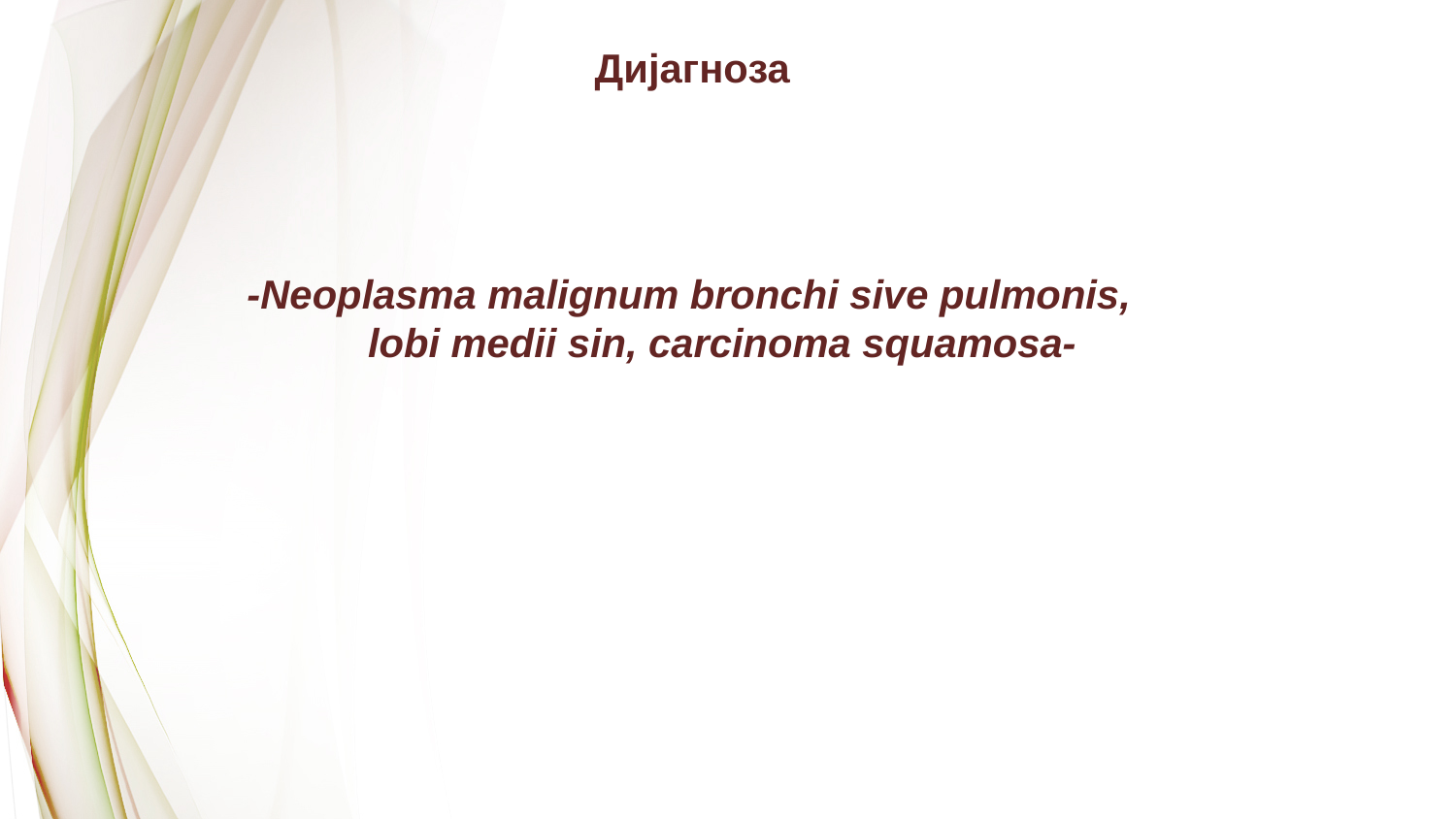

Дијагноза
-Neoplasma malignum bronchi sive pulmonis,       lobi medii sin, carcinoma squamosa-